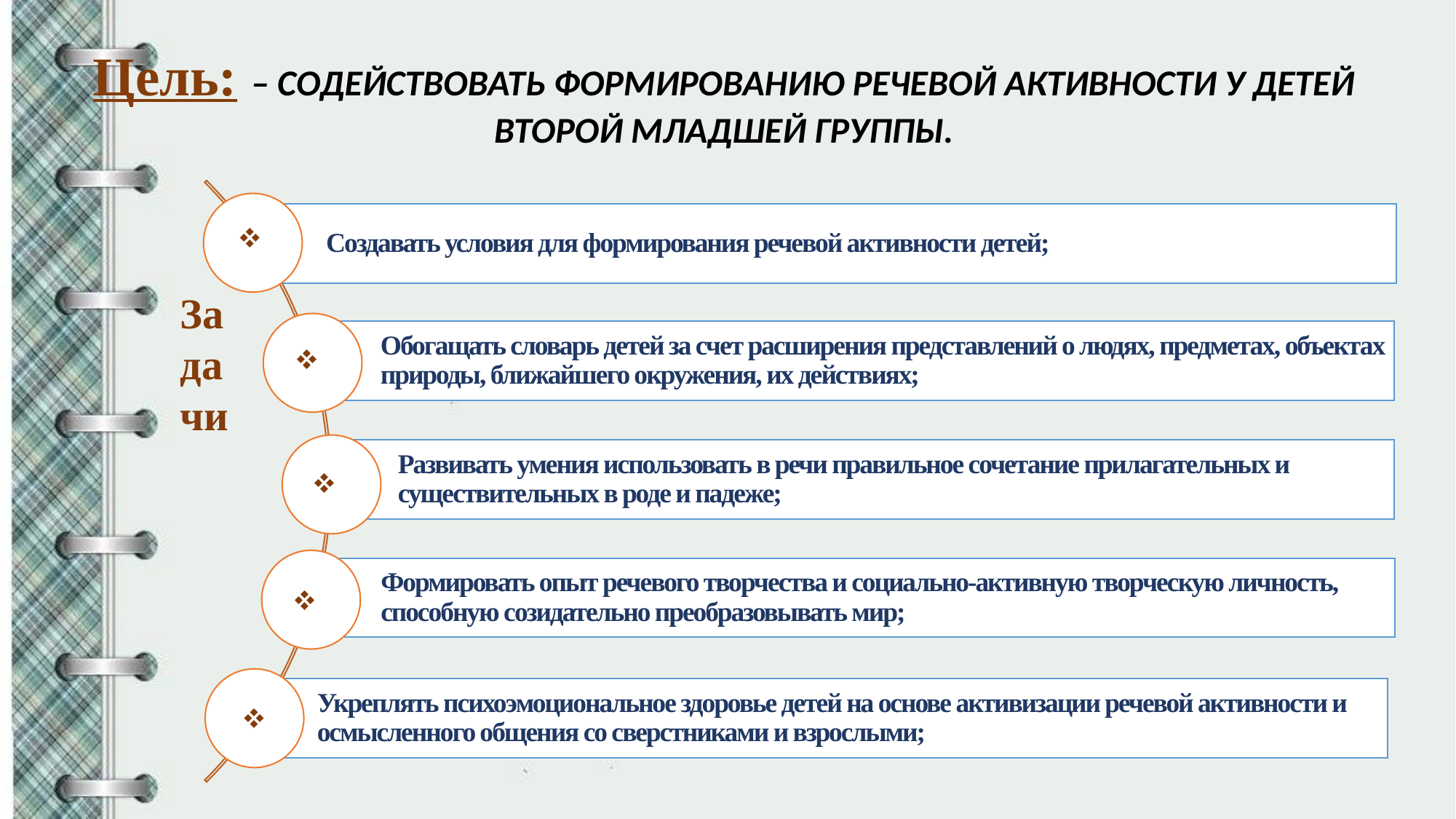

Цель: – СОДЕЙСТВОВАТЬ ФОРМИРОВАНИЮ РЕЧЕВОЙ АКТИВНОСТИ У ДЕТЕЙ ВТОРОЙ МЛАДШЕЙ ГРУППЫ.

Создавать условия для формирования речевой активности детей;
Обогащать словарь детей за счет расширения представлений о людях, предметах, объектах природы, ближайшего окружения, их действиях;
Развивать умения использовать в речи правильное сочетание прилагательных и существительных в роде и падеже;
Формировать опыт речевого творчества и социально-активную творческую личность, способную созидательно преобразовывать мир;
Укреплять психоэмоциональное здоровье детей на основе активизации речевой активности и осмысленного общения со сверстниками и взрослыми;

Задачи